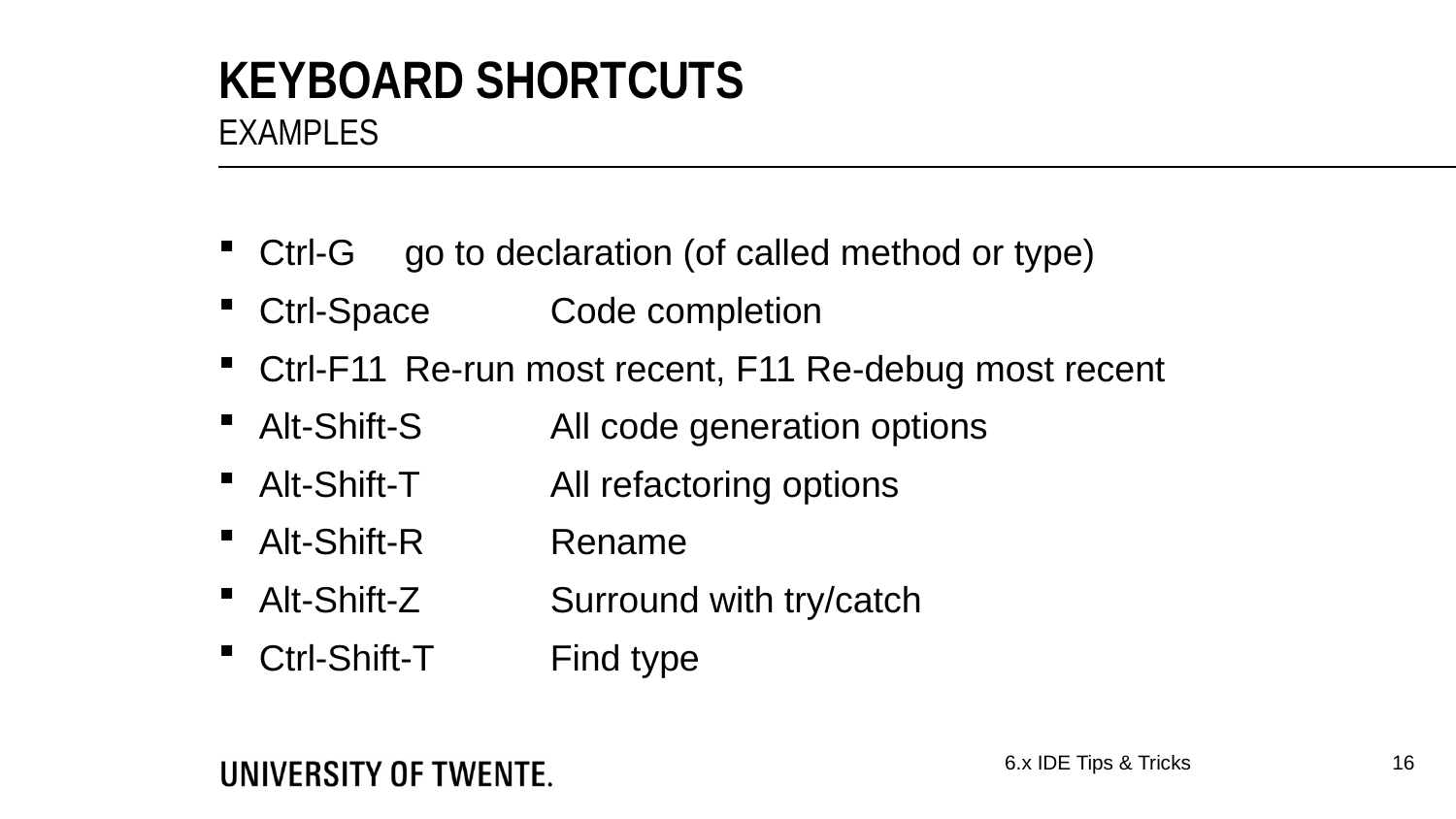

Keyboard shortcuts
Examples
Ctrl-G	go to declaration (of called method or type)
Ctrl-Space	Code completion
Ctrl-F11	Re-run most recent, F11 Re-debug most recent
Alt-Shift-S	All code generation options
Alt-Shift-T	All refactoring options
Alt-Shift-R	Rename
Alt-Shift-Z	Surround with try/catch
Ctrl-Shift-T	Find type
16
6.x IDE Tips & Tricks